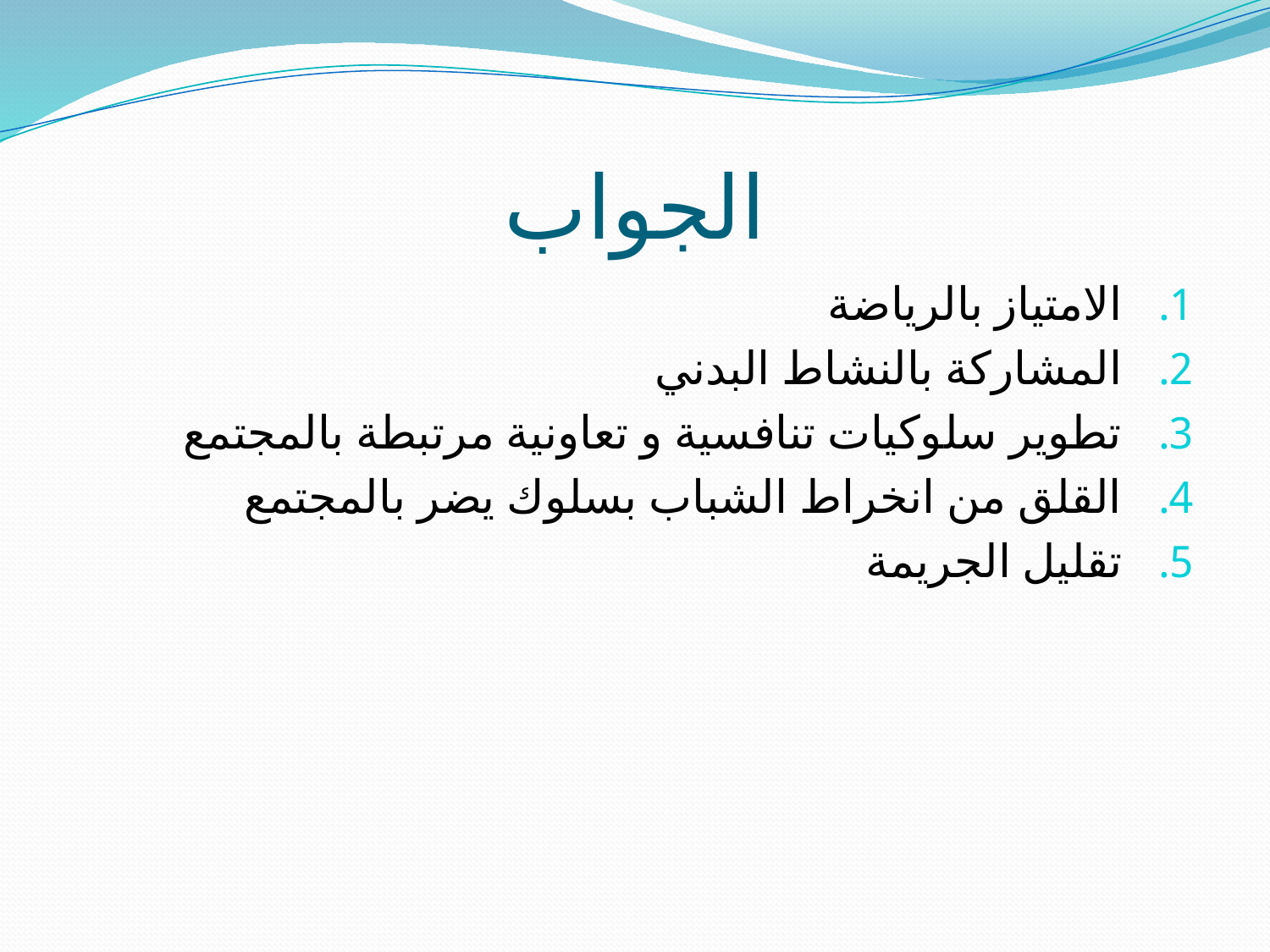

# الجواب
الامتياز بالرياضة
المشاركة بالنشاط البدني
تطوير سلوكيات تنافسية و تعاونية مرتبطة بالمجتمع
القلق من انخراط الشباب بسلوك يضر بالمجتمع
تقليل الجريمة